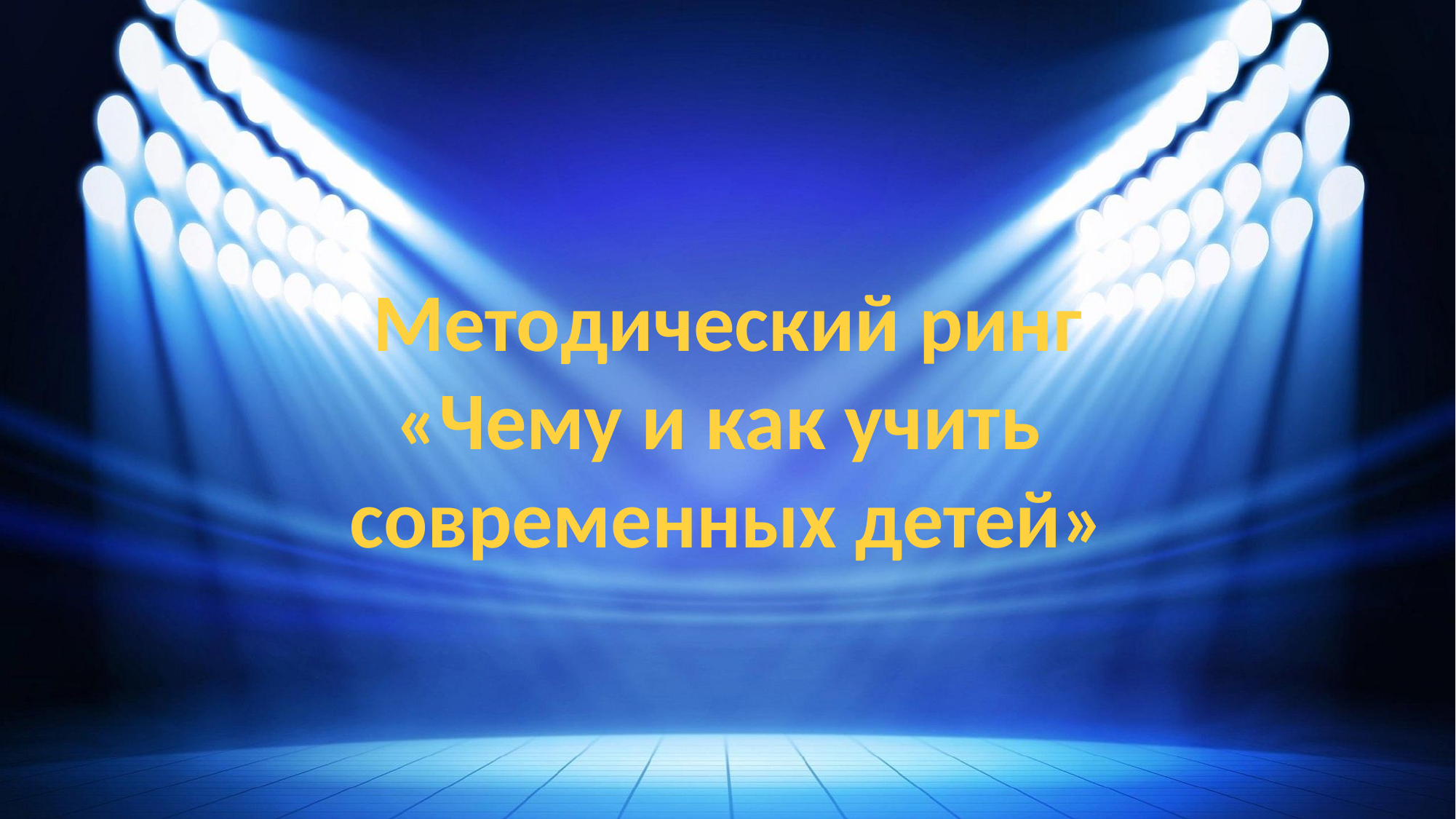

Методический ринг
«Чему и как учить
современных детей»